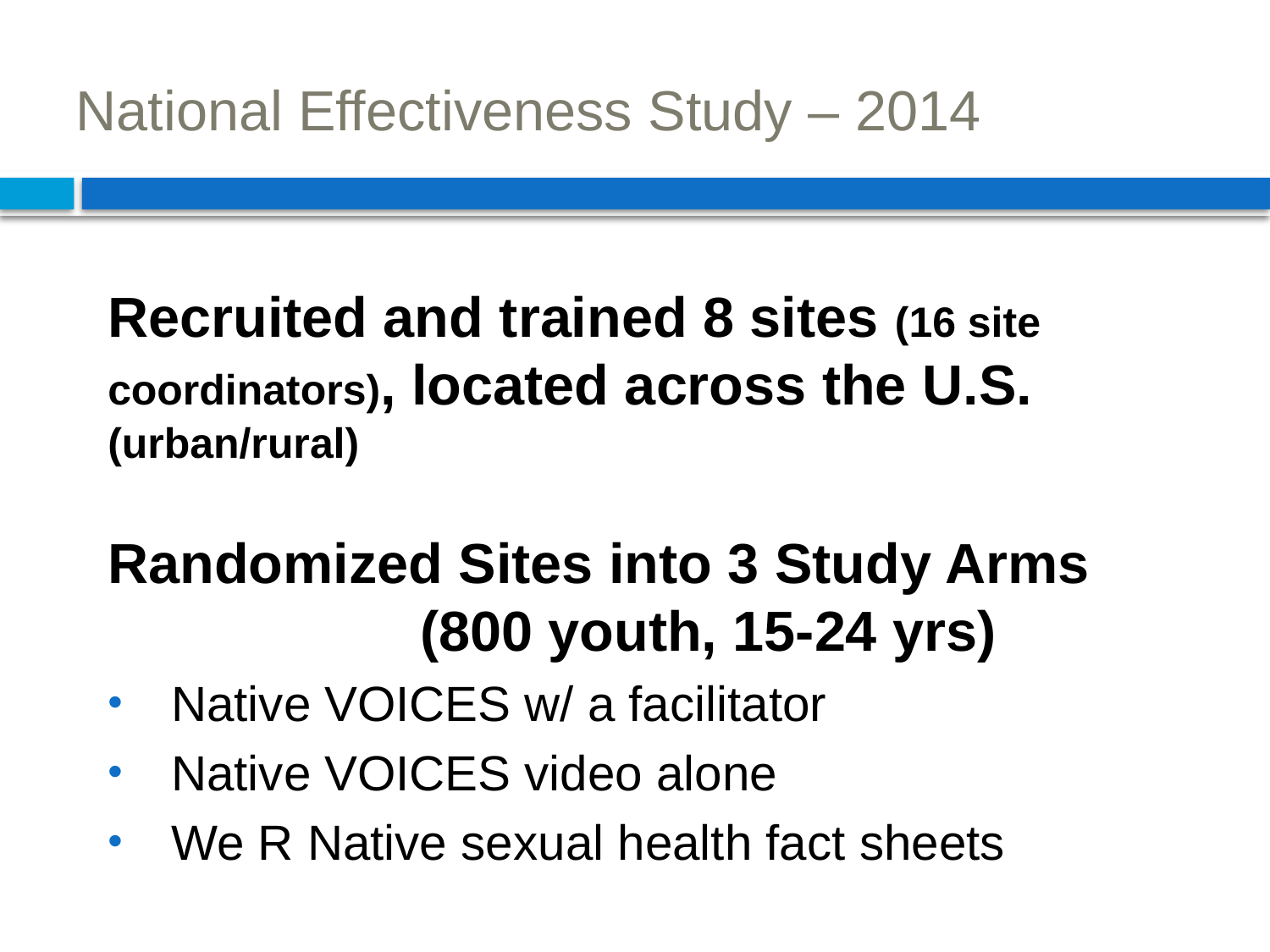

# National Effectiveness Study – 2014

Recruited and trained 8 sites (16 site coordinators), located across the U.S. (urban/rural)

Randomized Sites into 3 Study Arms                           (800 youth, 15-24 yrs)
Native VOICES w/ a facilitator
Native VOICES video alone
We R Native sexual health fact sheets